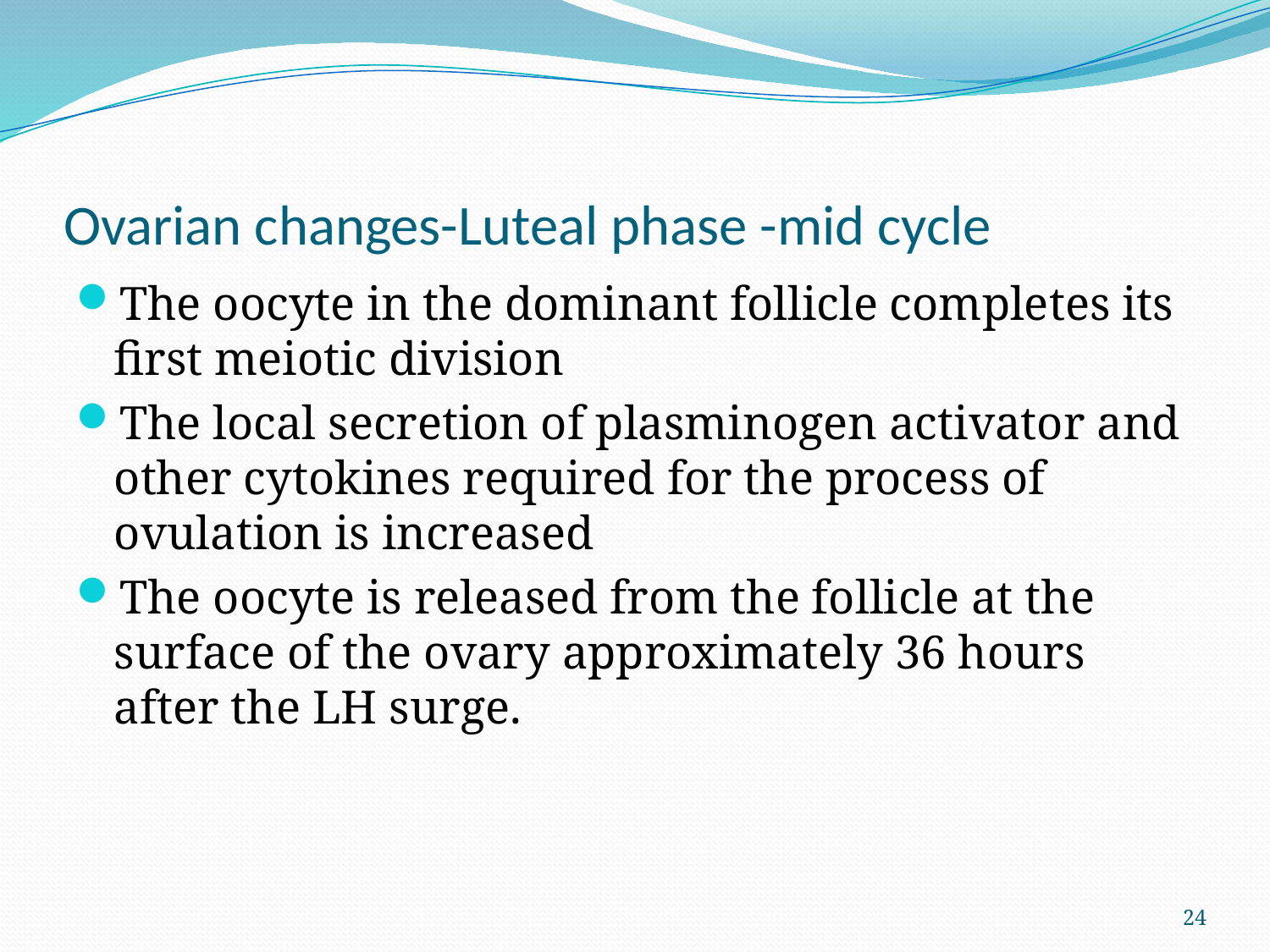

# Ovarian changes-Luteal phase -mid cycle
The oocyte in the dominant follicle completes its first meiotic division
The local secretion of plasminogen activator and other cytokines required for the process of ovulation is increased
The oocyte is released from the follicle at the surface of the ovary approximately 36 hours after the LH surge.
24